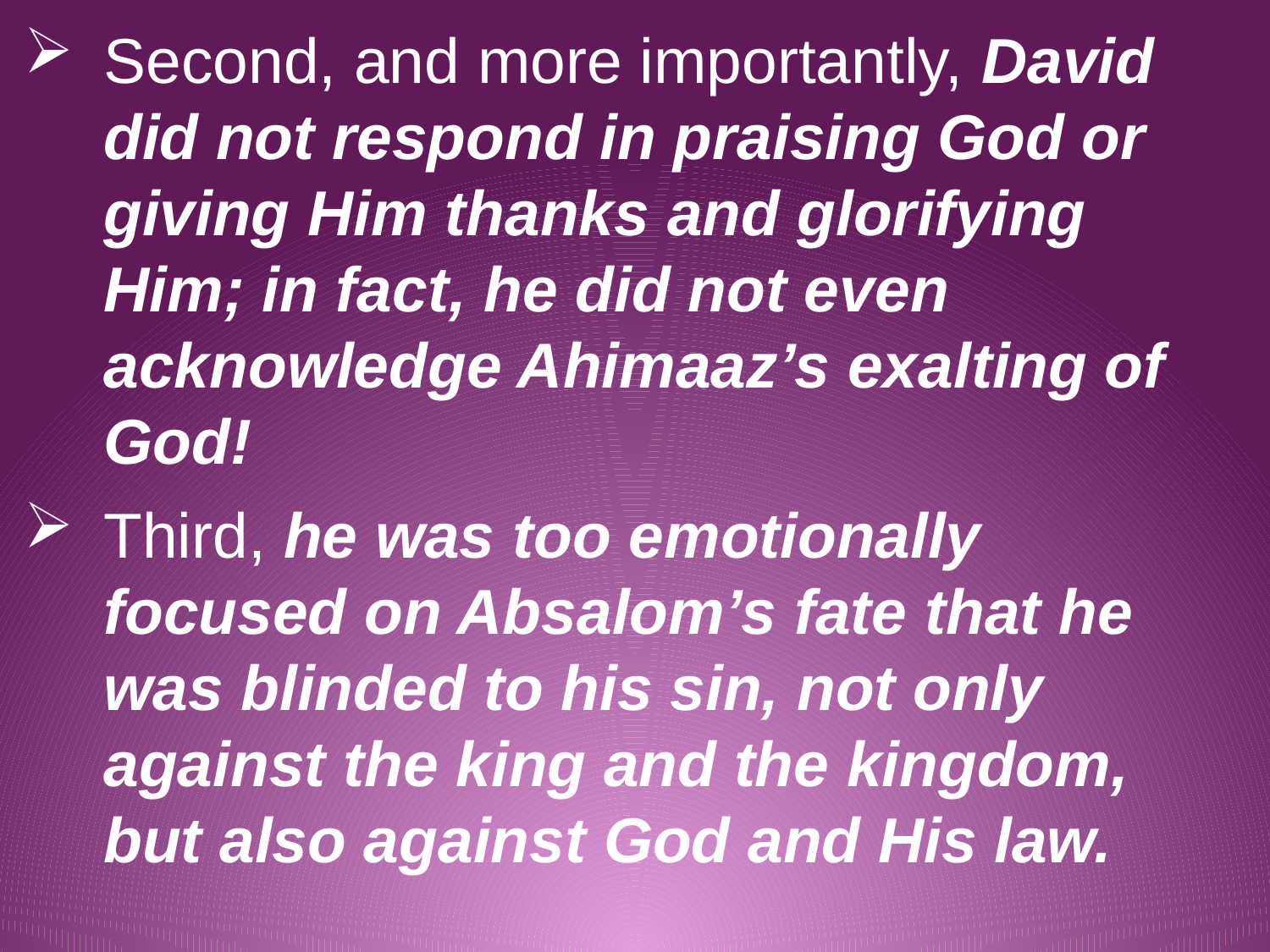

Second, and more importantly, David did not respond in praising God or giving Him thanks and glorifying Him; in fact, he did not even acknowledge Ahimaaz’s exalting of God!
Third, he was too emotionally focused on Absalom’s fate that he was blinded to his sin, not only against the king and the kingdom, but also against God and His law.